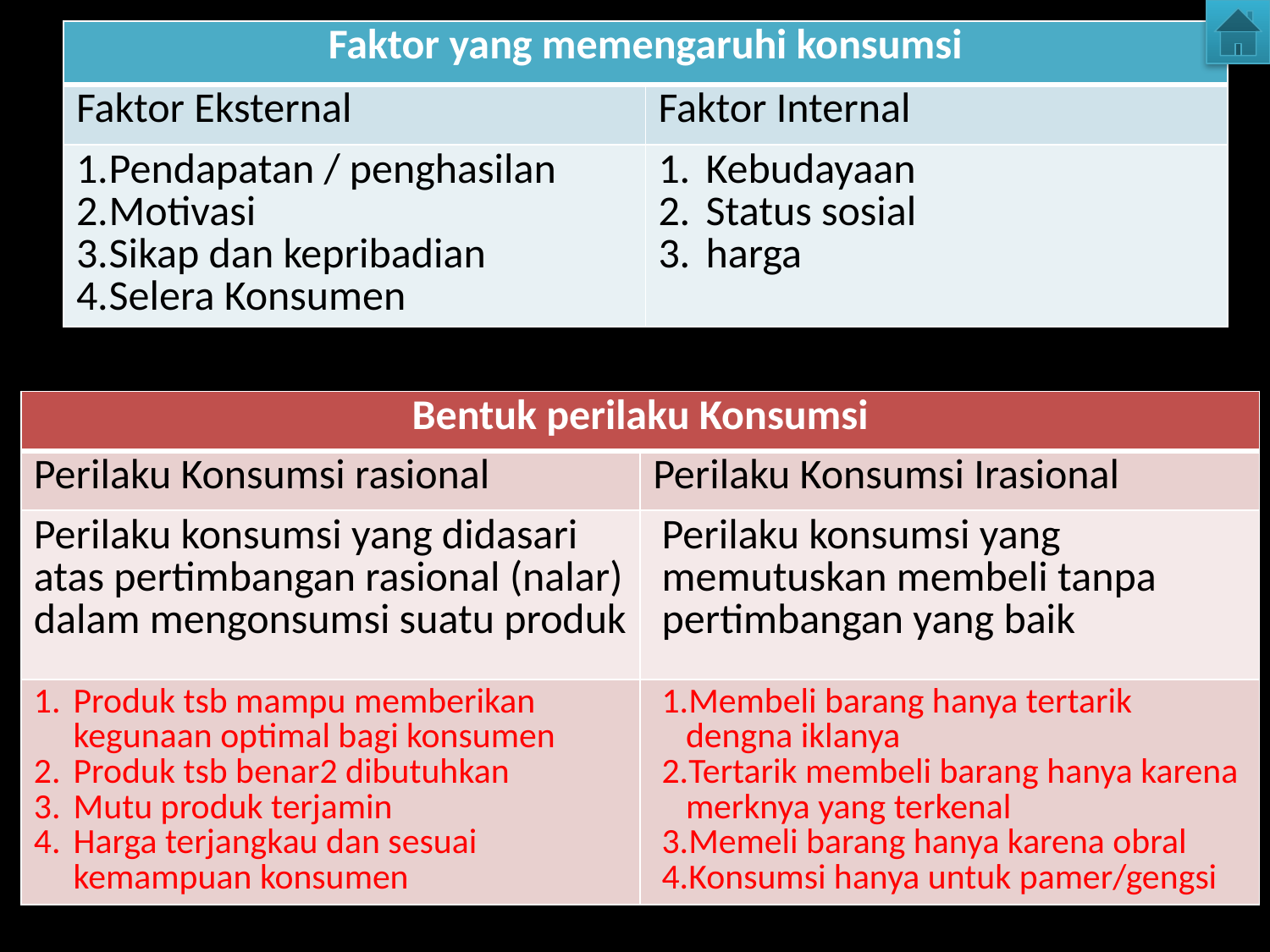

| Faktor yang memengaruhi konsumsi |  |
| --- | --- |
| Faktor Eksternal | Faktor Internal |
| Pendapatan / penghasilan Motivasi Sikap dan kepribadian Selera Konsumen | Kebudayaan Status sosial harga |
| Bentuk perilaku Konsumsi |  |
| --- | --- |
| Perilaku Konsumsi rasional | Perilaku Konsumsi Irasional |
| Perilaku konsumsi yang didasari atas pertimbangan rasional (nalar) dalam mengonsumsi suatu produk | Perilaku konsumsi yang memutuskan membeli tanpa pertimbangan yang baik |
| Produk tsb mampu memberikan kegunaan optimal bagi konsumen Produk tsb benar2 dibutuhkan Mutu produk terjamin Harga terjangkau dan sesuai kemampuan konsumen | Membeli barang hanya tertarik dengna iklanya Tertarik membeli barang hanya karena merknya yang terkenal Memeli barang hanya karena obral Konsumsi hanya untuk pamer/gengsi |